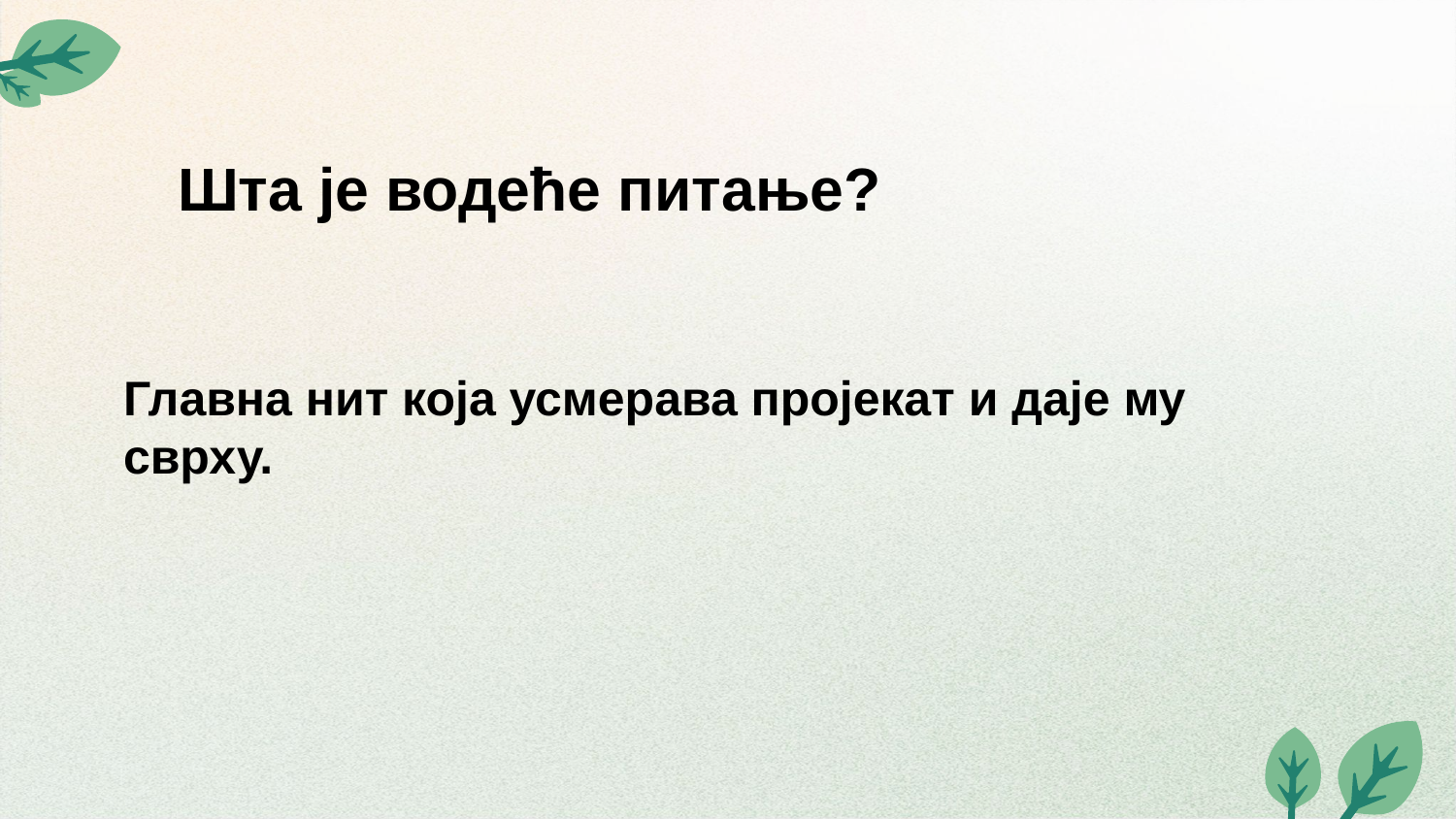

# Шта је водеће питање?
Главна нит која усмерава пројекат и даје му сврху.